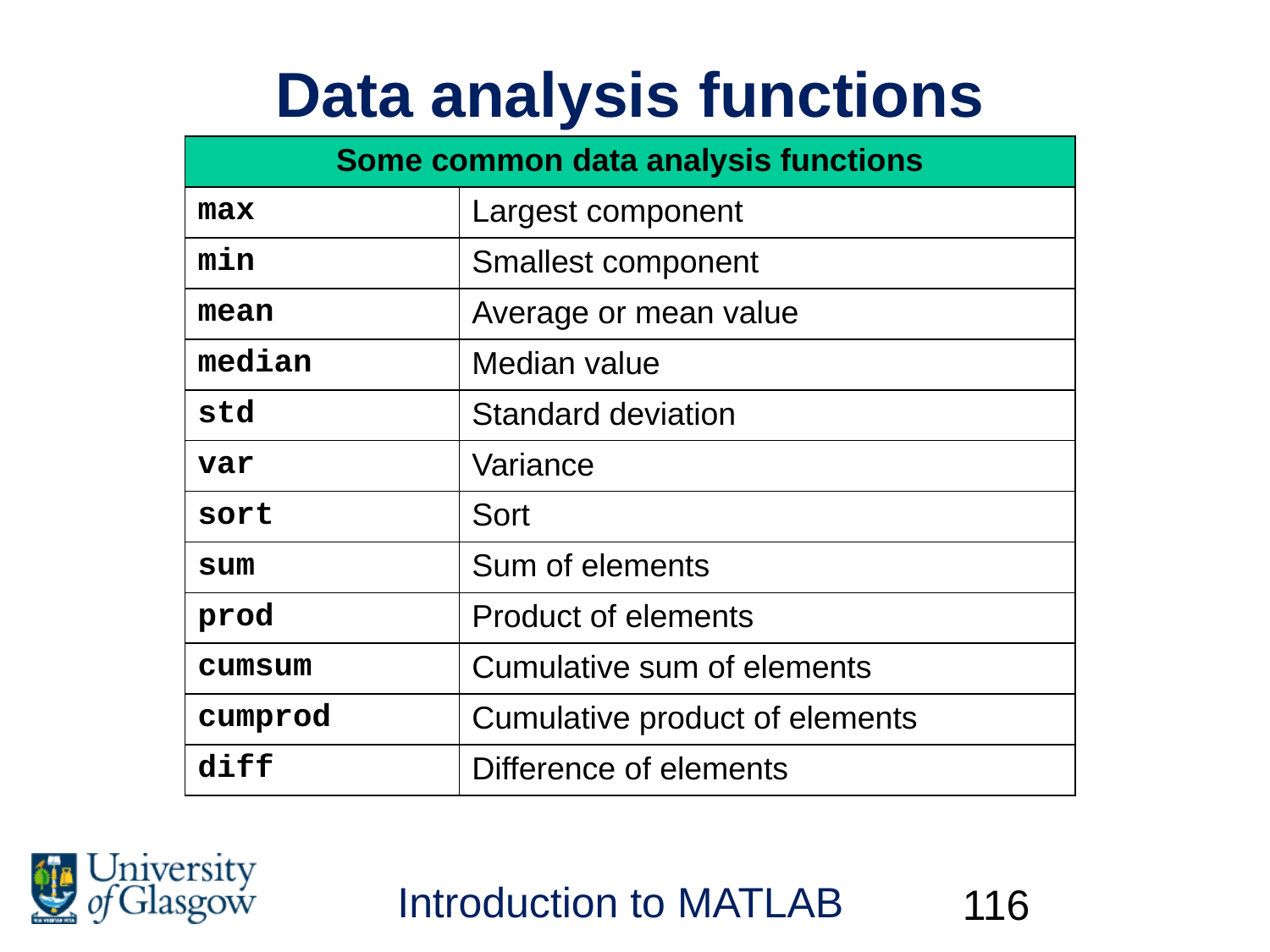

# Data analysis functions
| Some common data analysis functions |  |
| --- | --- |
| max | Largest component |
| min | Smallest component |
| mean | Average or mean value |
| median | Median value |
| std | Standard deviation |
| var | Variance |
| sort | Sort |
| sum | Sum of elements |
| prod | Product of elements |
| cumsum | Cumulative sum of elements |
| cumprod | Cumulative product of elements |
| diff | Difference of elements |
Introduction to MATLAB
116